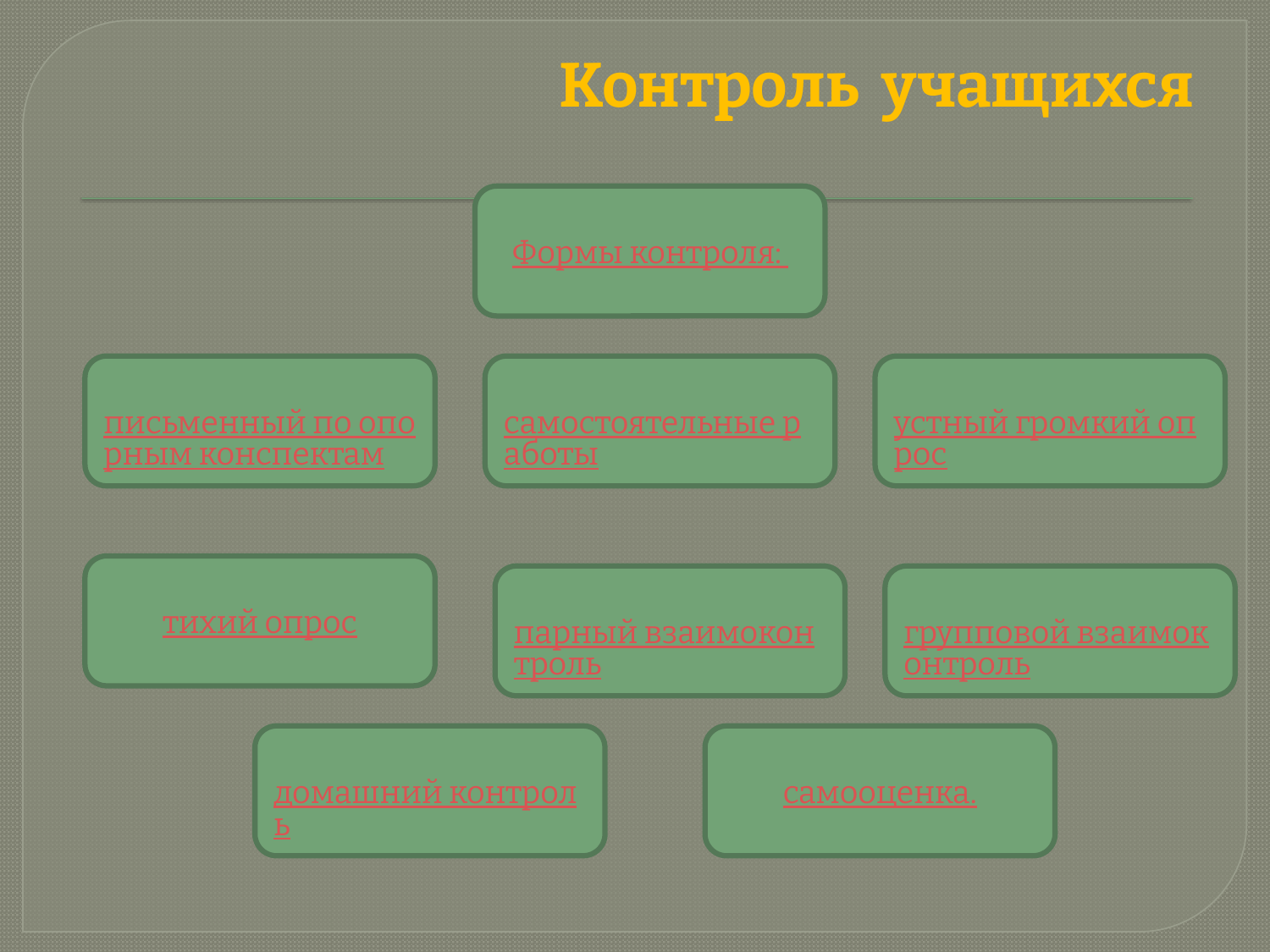

# Контроль  учащихся
Формы контроля:
письменный по опорным конспектам
самостоятельные работы
устный громкий опрос
тихий опрос
парный взаимоконтроль
групповой взаимоконтроль
домашний контроль
самооценка.